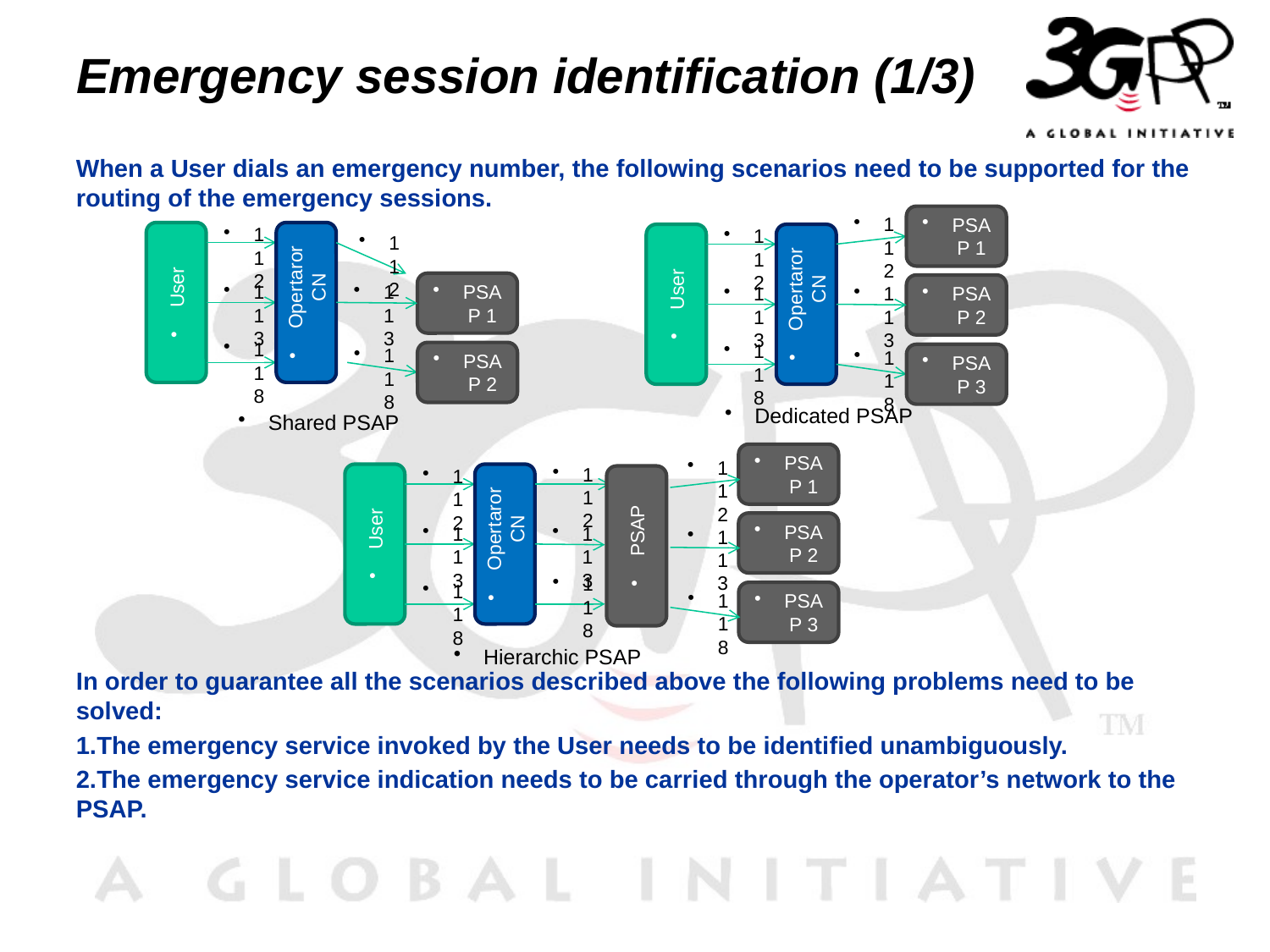

# Emergency session identification (1/3)
When a User dials an emergency number, the following scenarios need to be supported for the routing of the emergency sessions.

In order to guarantee all the scenarios described above the following problems need to be solved:
The emergency service invoked by the User needs to be identified unambiguously.
The emergency service indication needs to be carried through the operator’s network to the PSAP.
PSAP 1
112
112
112
User
Opertaror CN
User
Opertaror CN
112
PSAP 1
PSAP 2
113
113
113
113
PSAP 2
PSAP 3
118
118
118
118
Dedicated PSAP
Shared PSAP
PSAP 1
112
112
112
User
Opertaror CN
PSAP
PSAP 2
113
113
113
PSAP 3
118
118
118
Hierarchic PSAP